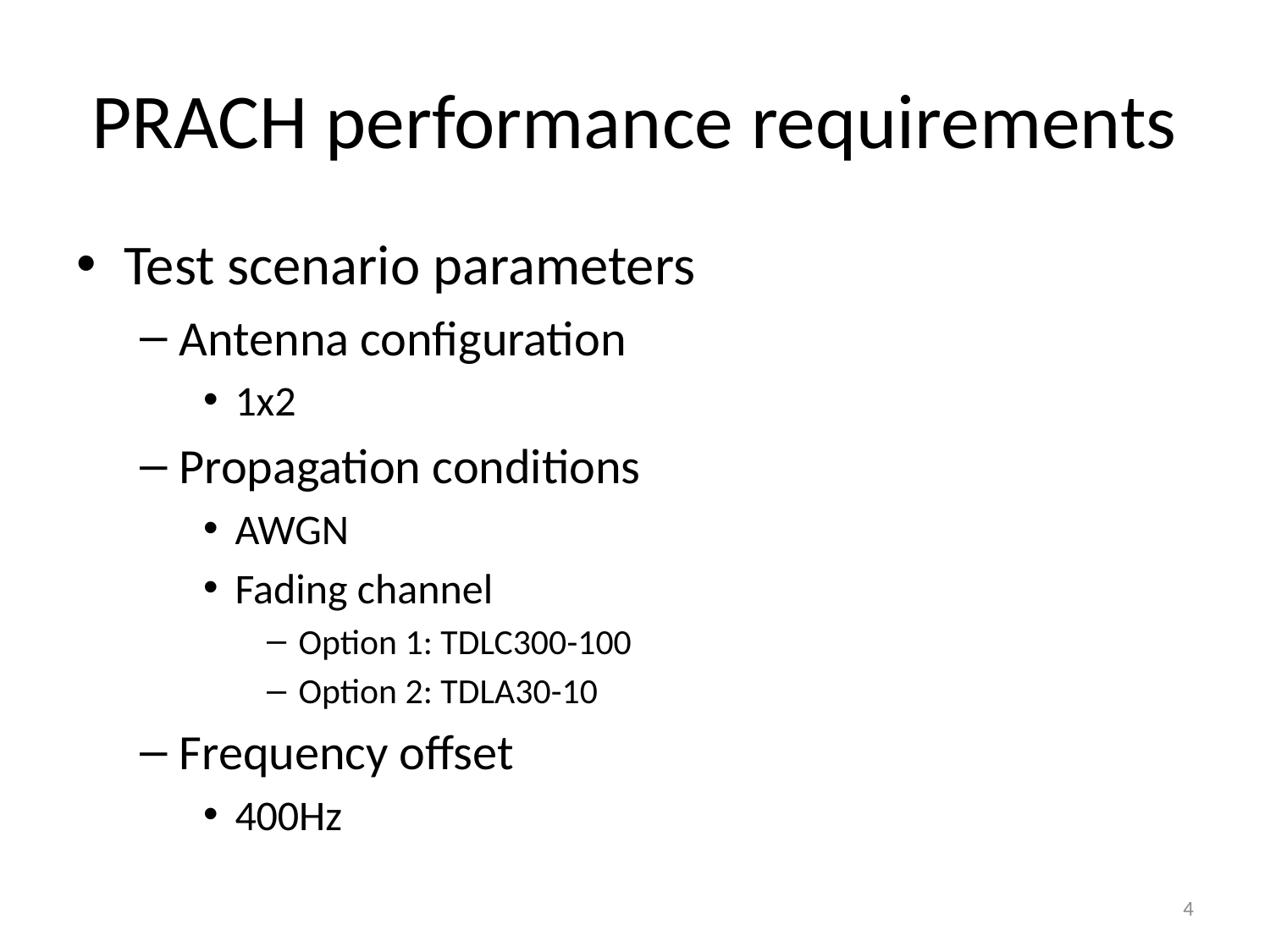

# PRACH performance requirements
Test scenario parameters
Antenna configuration
1x2
Propagation conditions
AWGN
Fading channel
Option 1: TDLC300-100
Option 2: TDLA30-10
Frequency offset
400Hz

4